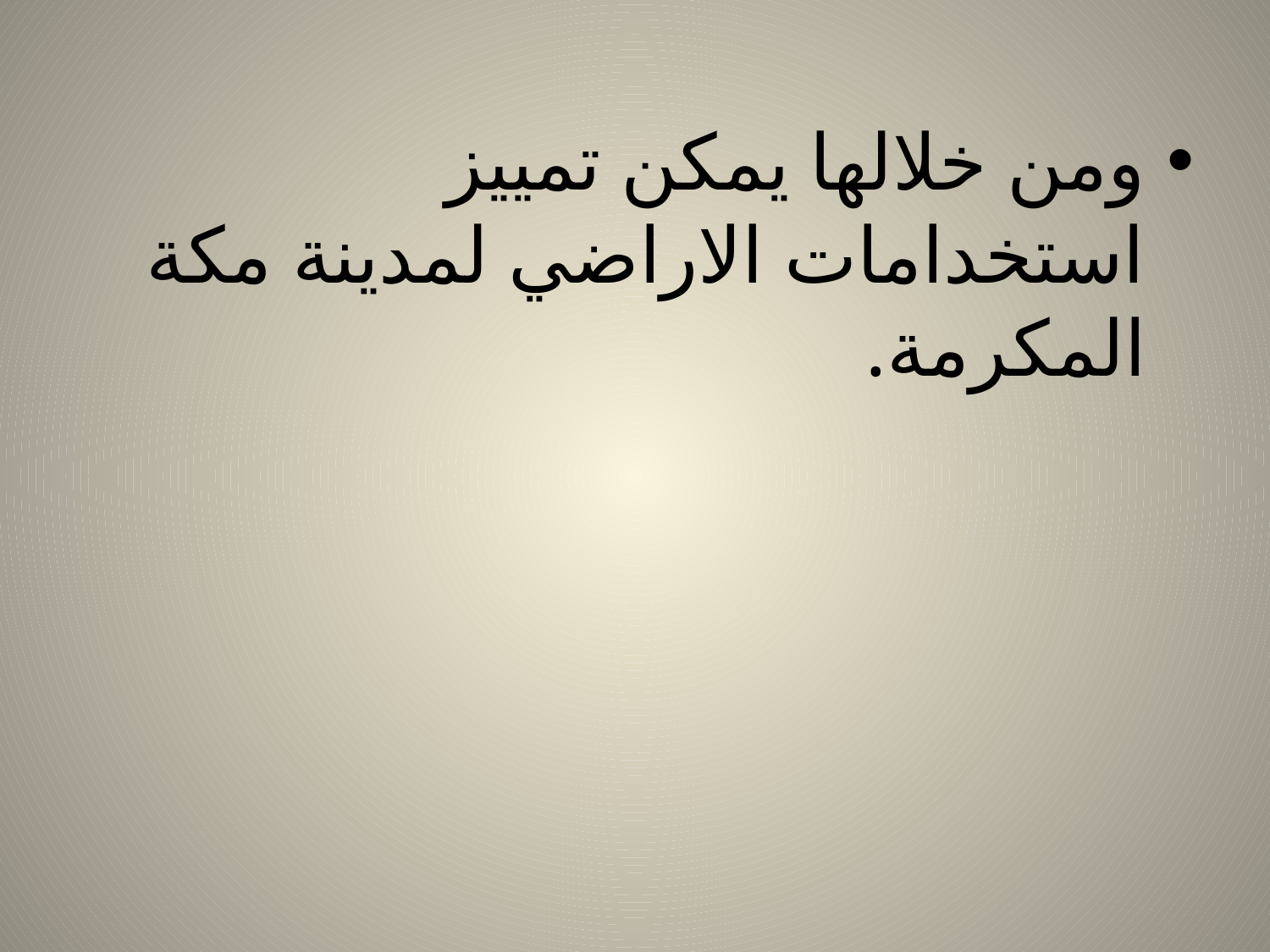

ومن خلالها يمكن تمييز استخدامات الاراضي لمدينة مكة المكرمة.